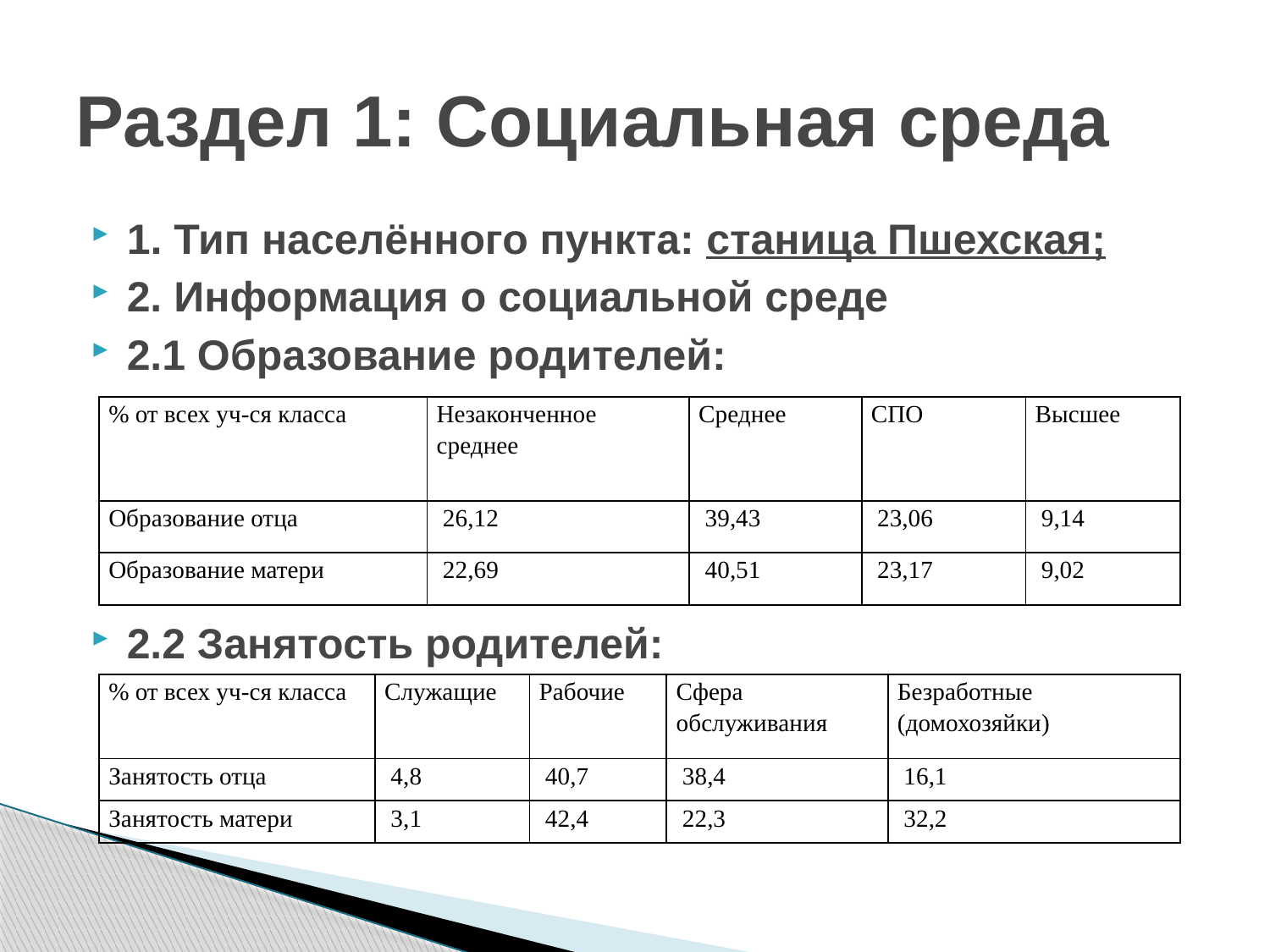

# Раздел 1: Социальная среда
1. Тип населённого пункта: станица Пшехская;
2. Информация о социальной среде
2.1 Образование родителей:

2.2 Занятость родителей:

| % от всех уч-ся класса | Незаконченное среднее | Среднее | СПО | Высшее |
| --- | --- | --- | --- | --- |
| Образование отца | 26,12 | 39,43 | 23,06 | 9,14 |
| Образование матери | 22,69 | 40,51 | 23,17 | 9,02 |
| % от всех уч-ся класса | Служащие | Рабочие | Сфера обслуживания | Безработные (домохозяйки) |
| --- | --- | --- | --- | --- |
| Занятость отца | 4,8 | 40,7 | 38,4 | 16,1 |
| Занятость матери | 3,1 | 42,4 | 22,3 | 32,2 |